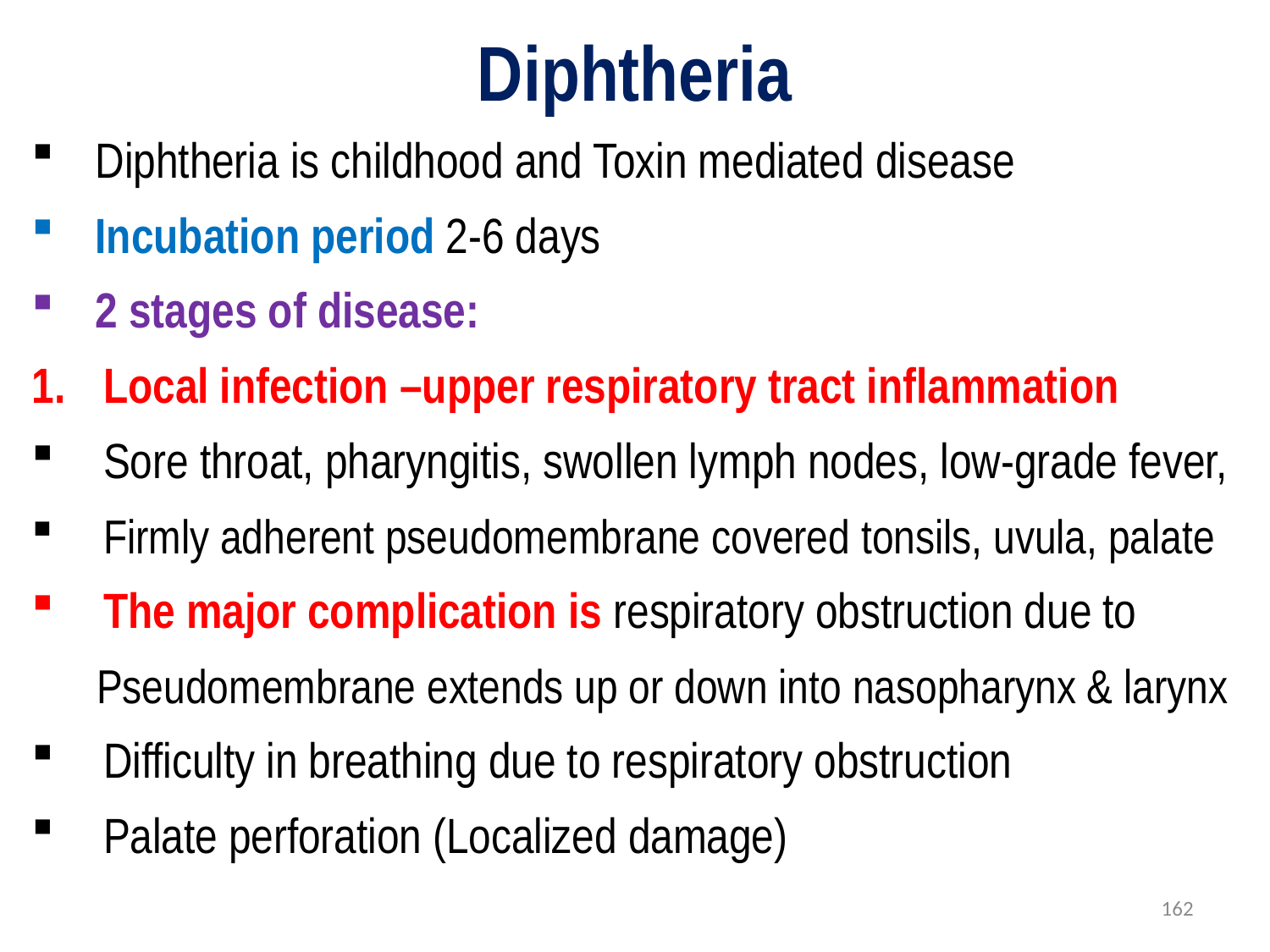

# Diphtheria
Diphtheria is childhood and Toxin mediated disease
Incubation period 2-6 days
2 stages of disease:
Local infection –upper respiratory tract inflammation
Sore throat, pharyngitis, swollen lymph nodes, low-grade fever,
Firmly adherent pseudomembrane covered tonsils, uvula, palate
The major complication is respiratory obstruction due to
      Pseudomembrane extends up or down into nasopharynx & larynx
Difficulty in breathing due to respiratory obstruction
Palate perforation (Localized damage)

162